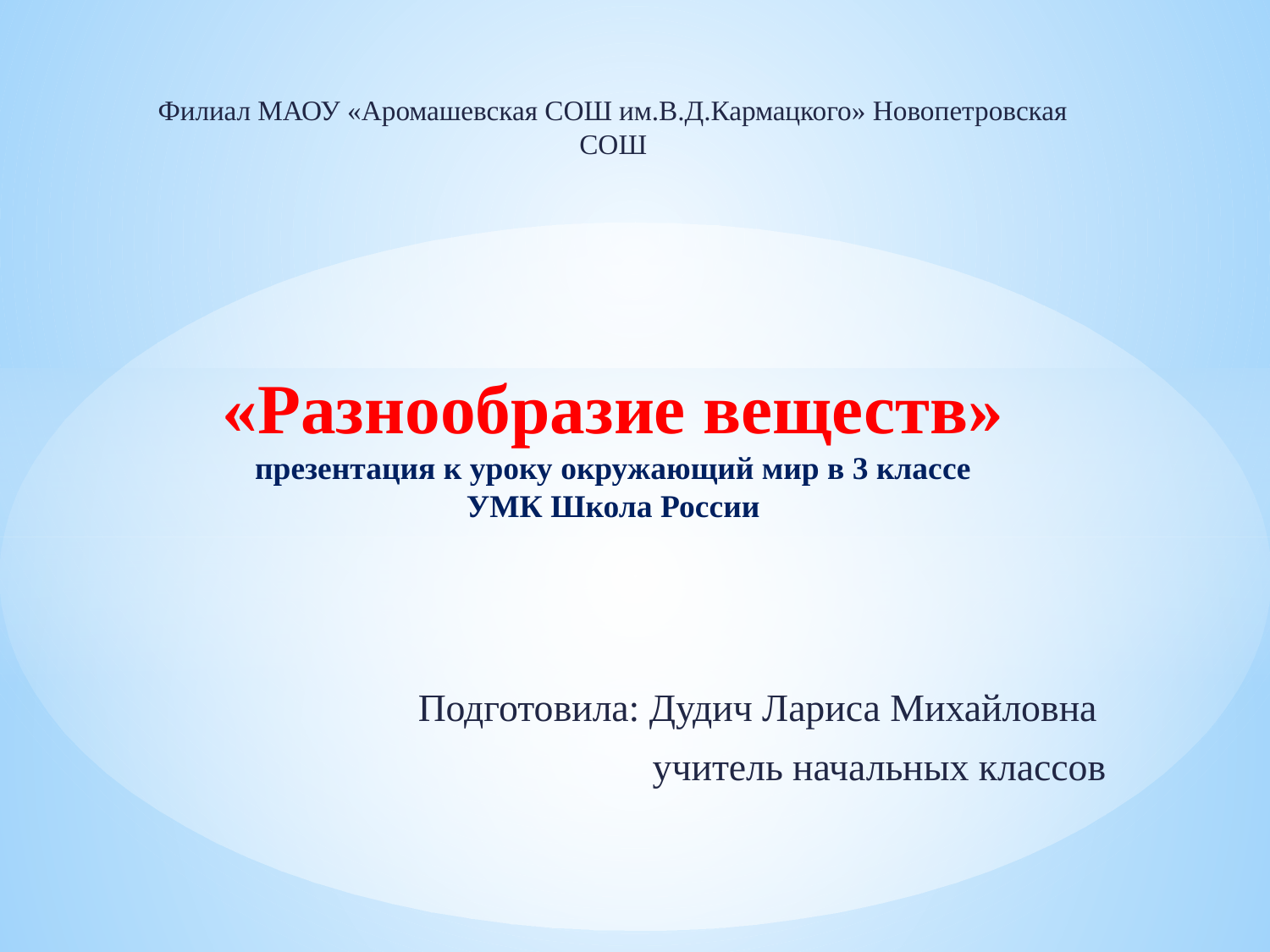

# Филиал МАОУ «Аромашевская СОШ им.В.Д.Кармацкого» Новопетровская СОШ «Разнообразие веществ» презентация к уроку окружающий мир в 3 классе УМК Школа России
                 Подготовила: Дудич Лариса Михайловна
                                          учитель начальных классов